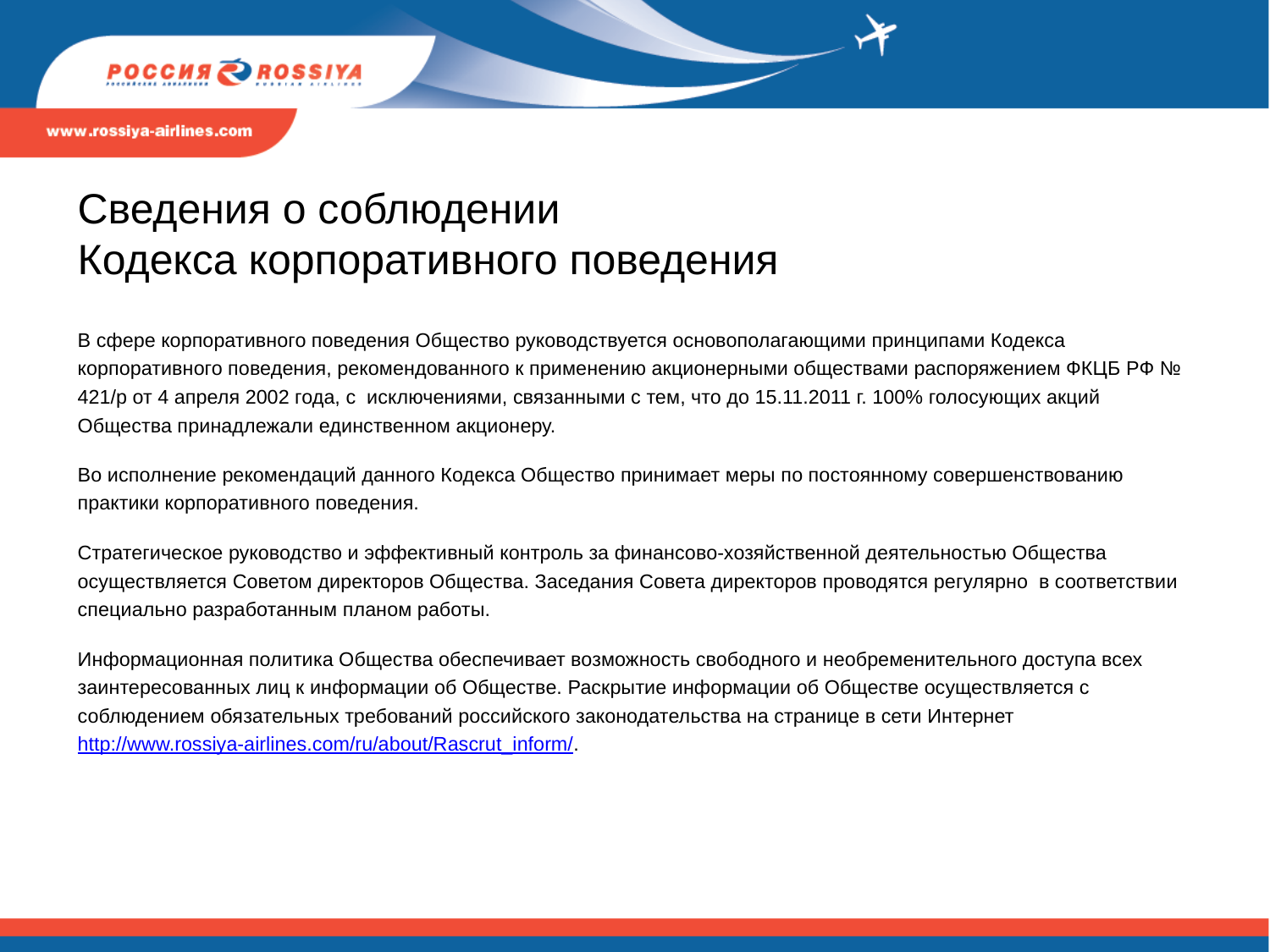

# Сведения о соблюдении Кодекса корпоративного поведения
В сфере корпоративного поведения Общество руководствуется основополагающими принципами Кодекса корпоративного поведения, рекомендованного к применению акционерными обществами распоряжением ФКЦБ РФ № 421/р от 4 апреля 2002 года, с  исключениями, связанными с тем, что до 15.11.2011 г. 100% голосующих акций Общества принадлежали единственном акционеру.
Во исполнение рекомендаций данного Кодекса Общество принимает меры по постоянному совершенствованию практики корпоративного поведения.
Стратегическое руководство и эффективный контроль за финансово-хозяйственной деятельностью Общества осуществляется Советом директоров Общества. Заседания Совета директоров проводятся регулярно  в соответствии специально разработанным планом работы.
Информационная политика Общества обеспечивает возможность свободного и необременительного доступа всех заинтересованных лиц к информации об Обществе. Раскрытие информации об Обществе осуществляется с соблюдением обязательных требований российского законодательства на странице в сети Интернет http://www.rossiya-airlines.com/ru/about/Rascrut_inform/.